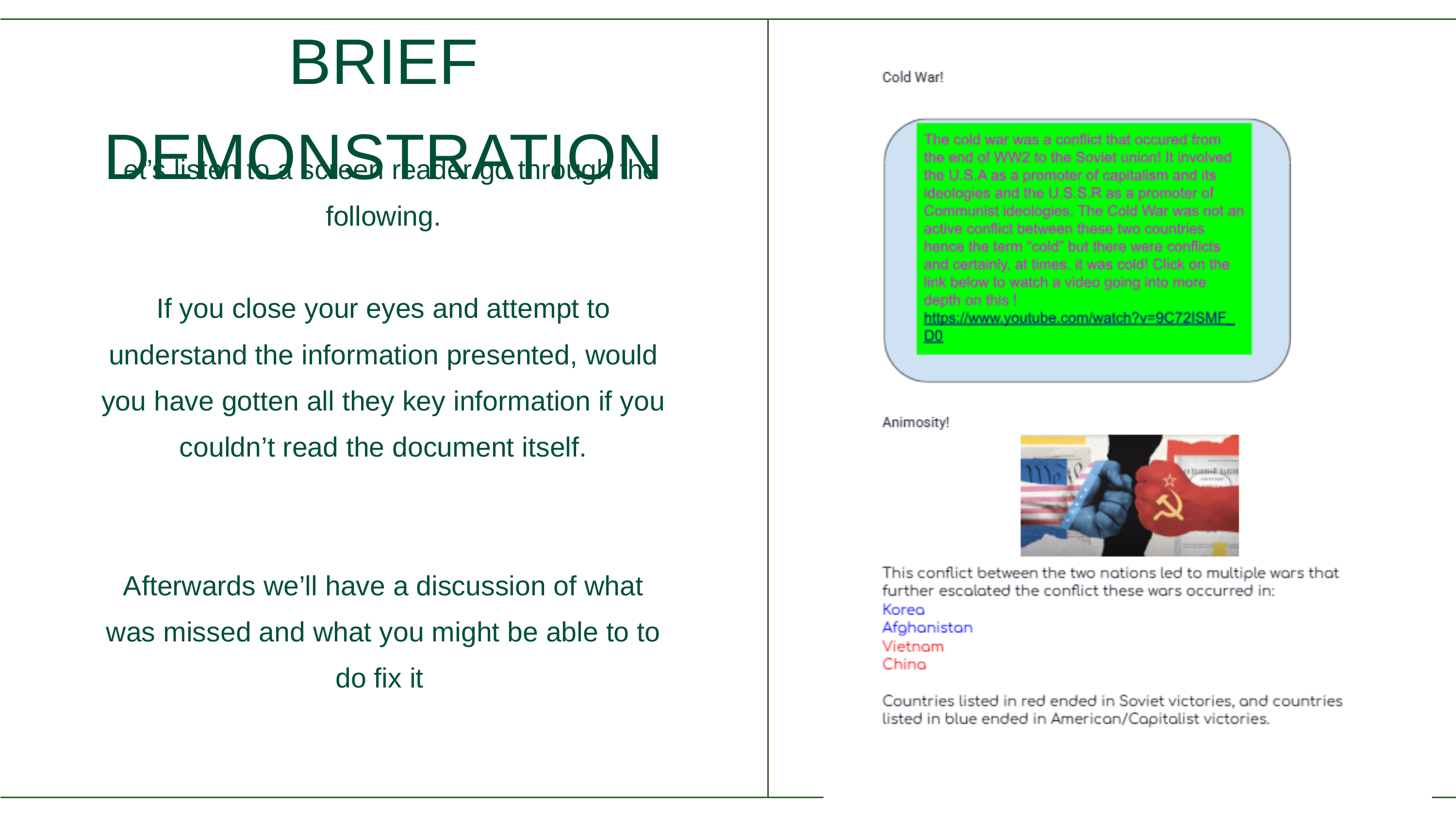

BRIEF DEMONSTRATION

Let’s listen to a screen reader go through the following.

If you close your eyes and attempt to understand the information presented, would you have gotten all they key information if you couldn’t read the document itself.

Afterwards we’ll have a discussion of what was missed and what you might be able to to do fix it